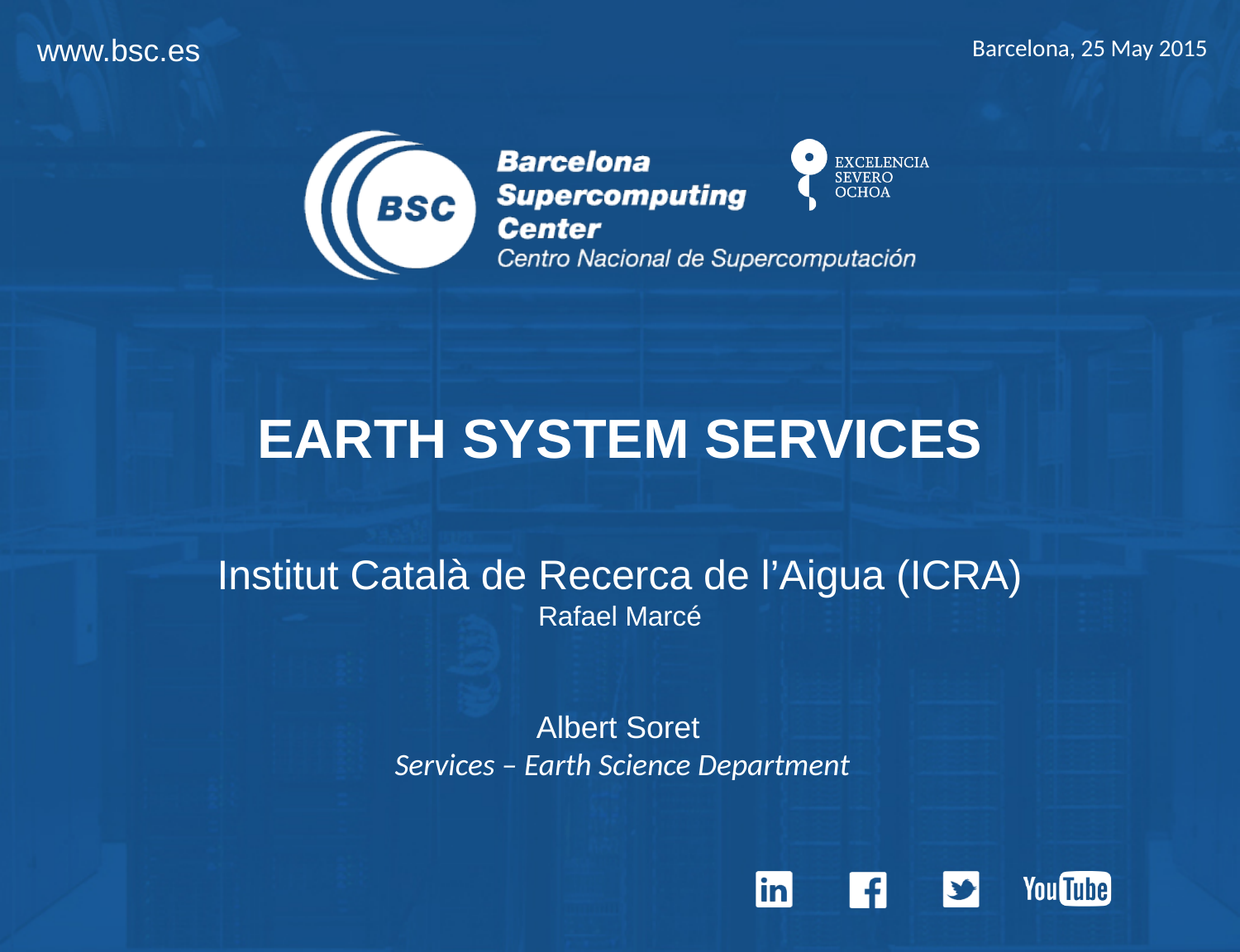

Barcelona, 25 May 2015
EARTH SYSTEM SERVICES
Institut Català de Recerca de l’Aigua (ICRA)
Rafael Marcé
Albert Soret
Services – Earth Science Department